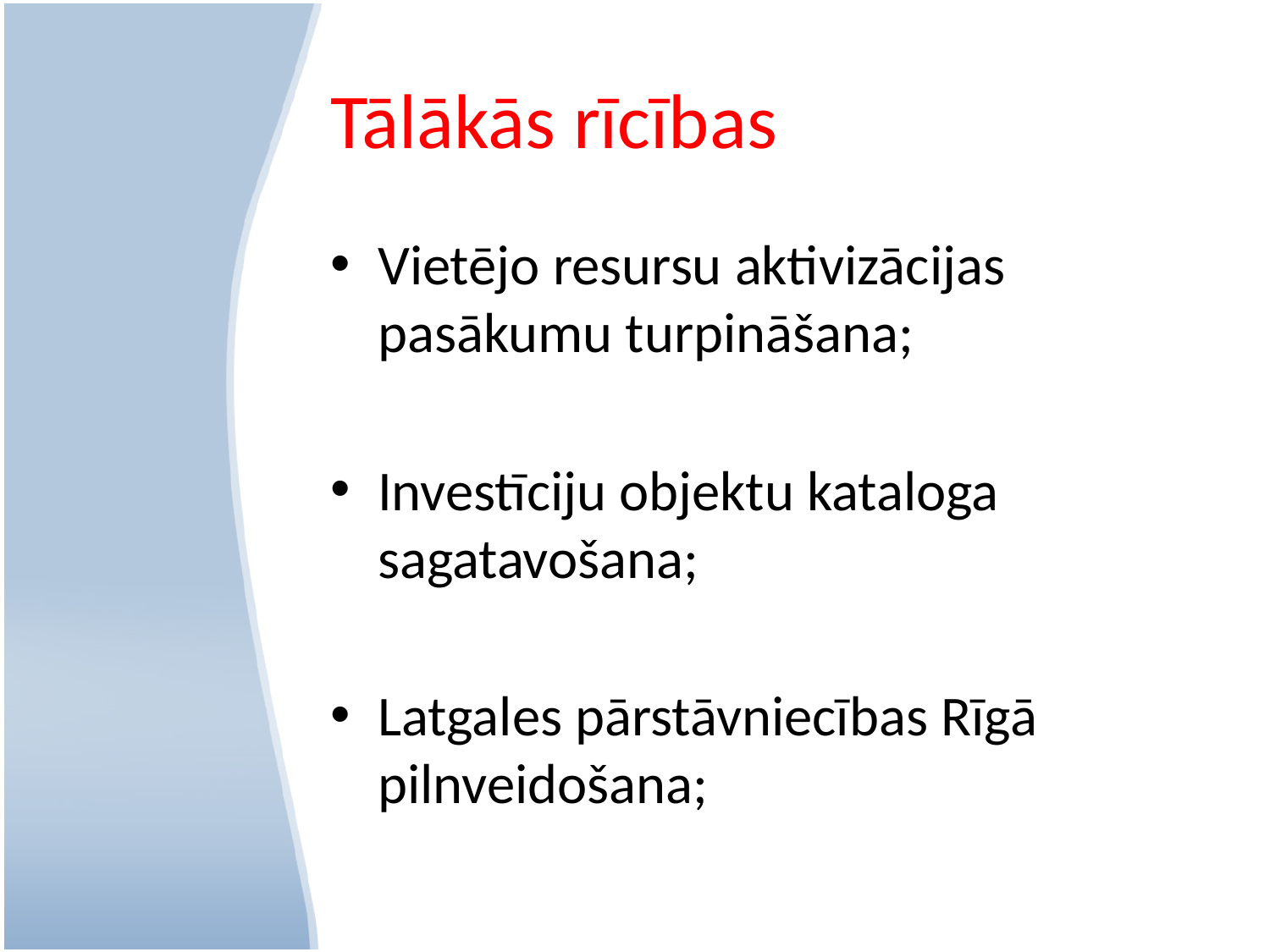

# Tālākās rīcības
Vietējo resursu aktivizācijas pasākumu turpināšana;

Investīciju objektu kataloga sagatavošana;

Latgales pārstāvniecības Rīgā pilnveidošana;